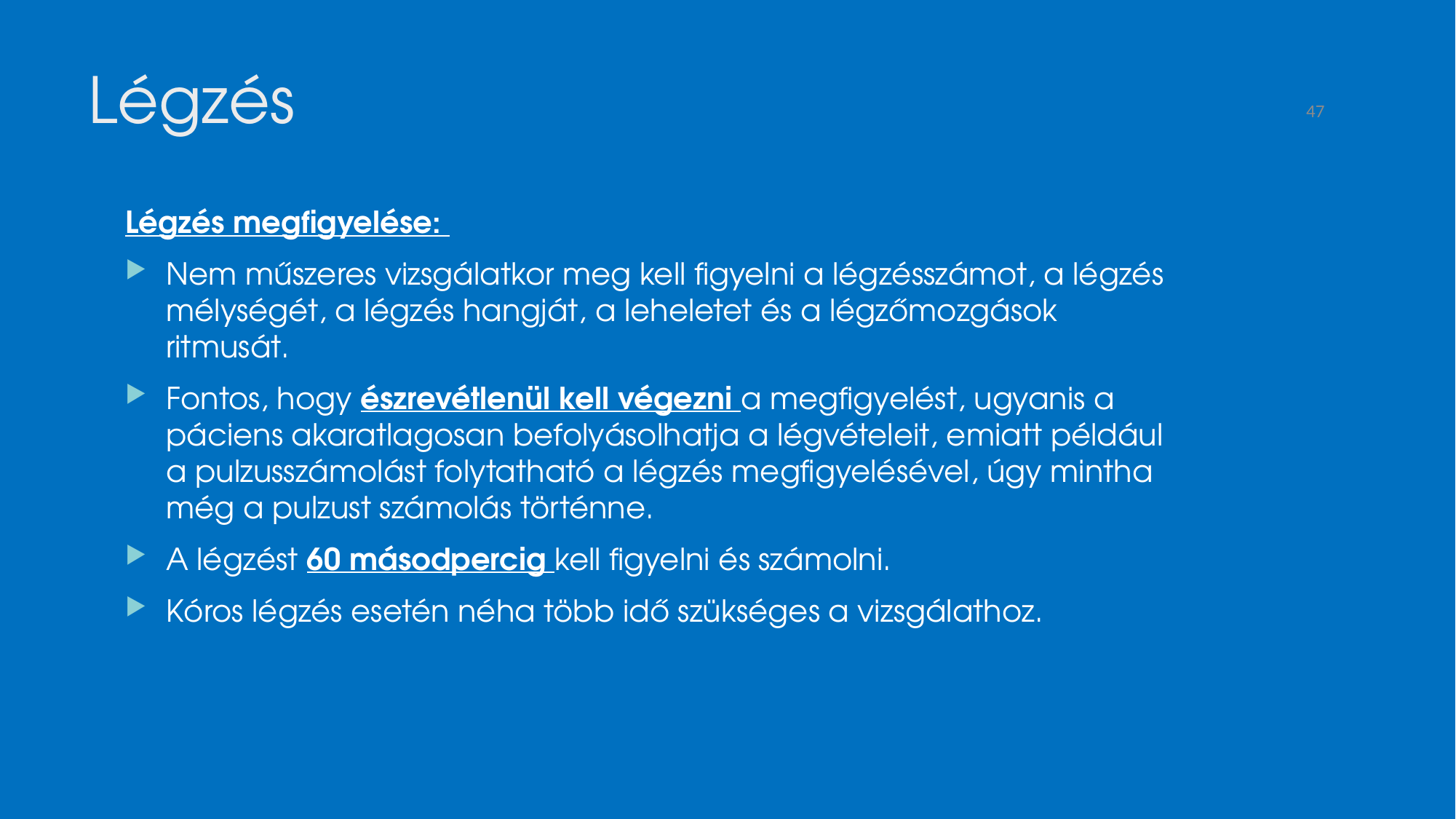

47
# Légzés
Légzés megfigyelése:
Nem műszeres vizsgálatkor meg kell figyelni a légzésszámot, a légzés mélységét, a légzés hangját, a leheletet és a légzőmozgások ritmusát.
Fontos, hogy észrevétlenül kell végezni a megfigyelést, ugyanis a páciens akaratlagosan befolyásolhatja a légvételeit, emiatt például a pulzusszámolást folytatható a légzés megfigyelésével, úgy mintha még a pulzust számolás történne.
A légzést 60 másodpercig kell figyelni és számolni.
Kóros légzés esetén néha több idő szükséges a vizsgálathoz.